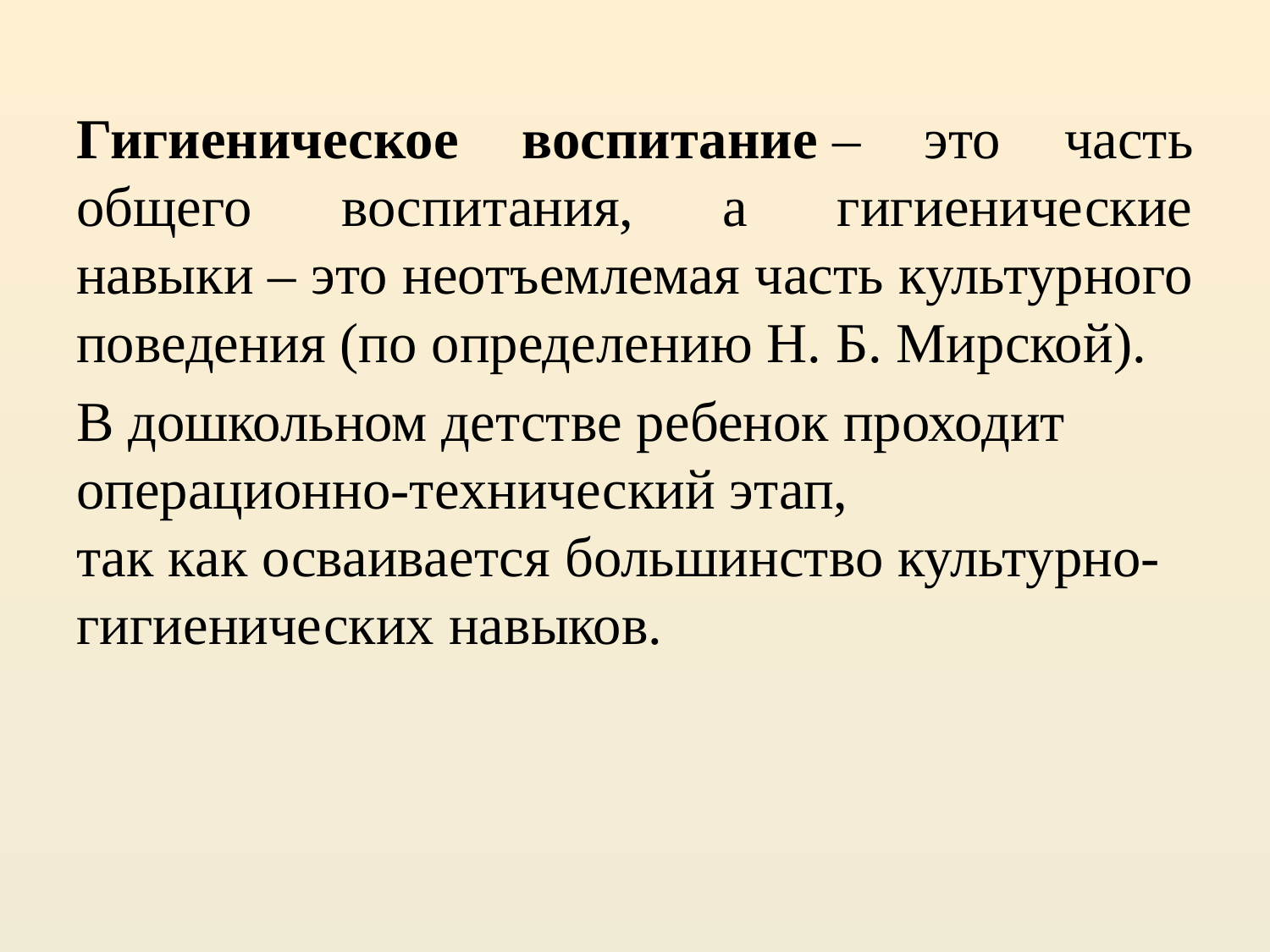

Гигиеническое воспитание – это часть общего воспитания, а гигиенические навыки – это неотъемлемая часть культурного поведения (по определению Н. Б. Мирской).
В дошкольном детстве ребенок проходит операционно-технический этап,
так как осваивается большинство культурно-гигиенических навыков.